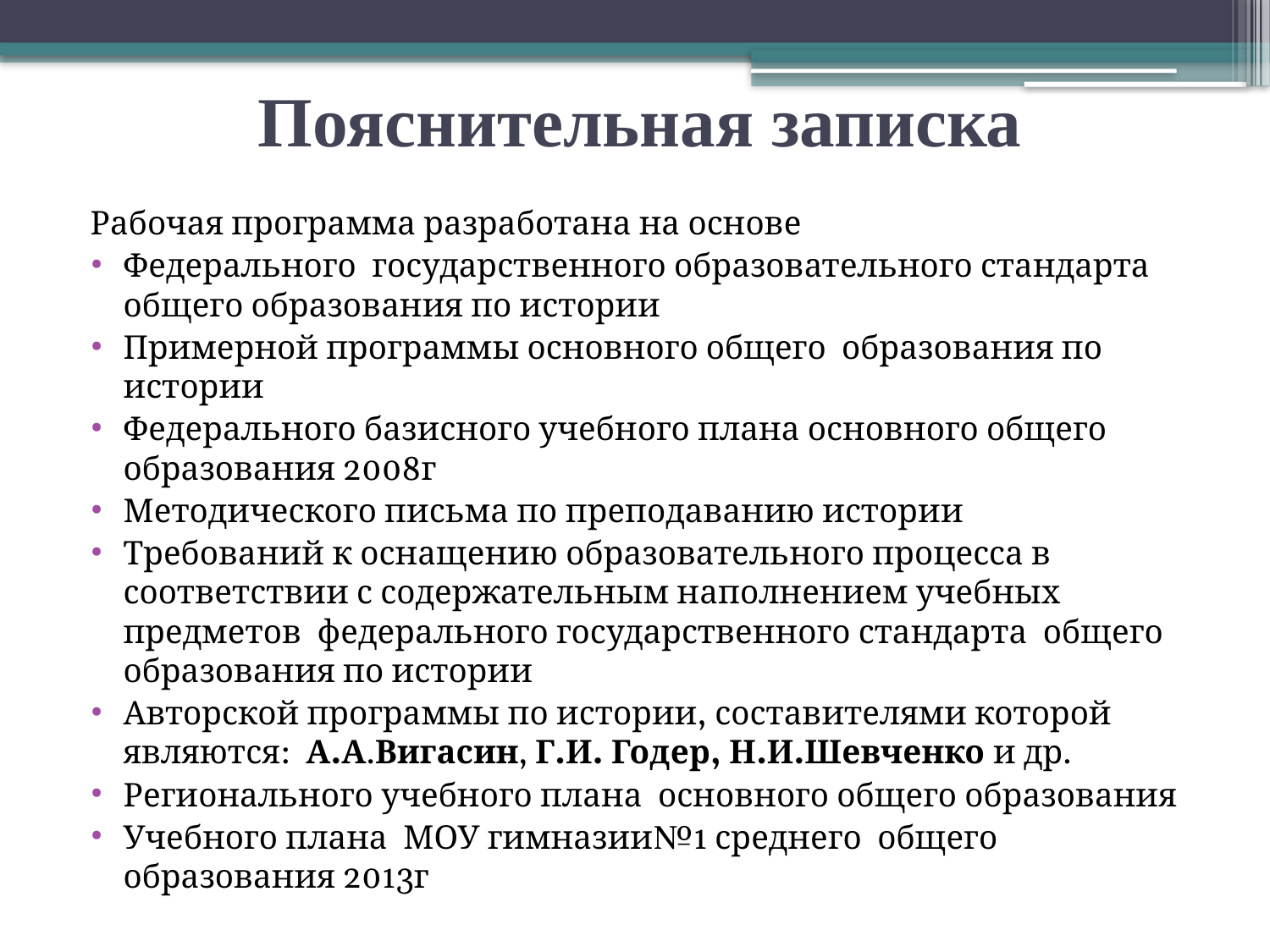

# Пояснительная записка
Рабочая программа разработана на основе
Федерального  государственного образовательного стандарта общего образования по истории
Примерной программы основного общего  образования по истории
Федерального базисного учебного плана основного общего образования 2008г
Методического письма по преподаванию истории
Требований к оснащению образовательного процесса в соответствии с содержательным наполнением учебных предметов  федерального государственного стандарта  общего образования по истории
Авторской программы по истории, составителями которой  являются:  А.А.Вигасин, Г.И. Годер, Н.И.Шевченко и др.
Регионального учебного плана  основного общего образования
Учебного плана  МОУ гимназии№1 среднего  общего образования 2013г